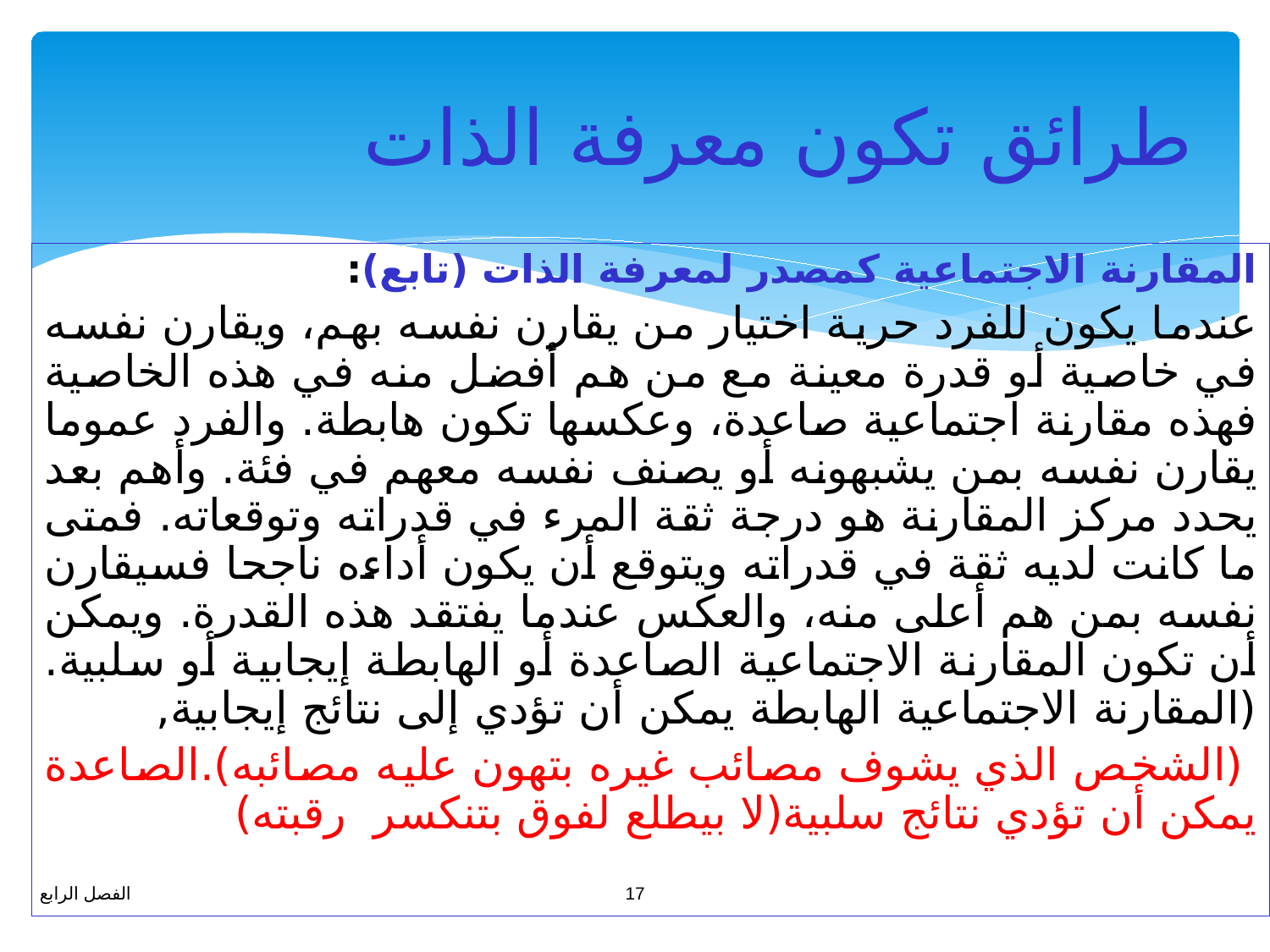

# طرائق تكون معرفة الذات
المقارنة الاجتماعية كمصدر لمعرفة الذات (تابع):
عندما يكون للفرد حرية اختيار من يقارن نفسه بهم، ويقارن نفسه في خاصية أو قدرة معينة مع من هم أفضل منه في هذه الخاصية فهذه مقارنة اجتماعية صاعدة، وعكسها تكون هابطة. والفرد عموما يقارن نفسه بمن يشبهونه أو يصنف نفسه معهم في فئة. وأهم بعد يحدد مركز المقارنة هو درجة ثقة المرء في قدراته وتوقعاته. فمتى ما كانت لديه ثقة في قدراته ويتوقع أن يكون أداءه ناجحا فسيقارن نفسه بمن هم أعلى منه، والعكس عندما يفتقد هذه القدرة. ويمكن أن تكون المقارنة الاجتماعية الصاعدة أو الهابطة إيجابية أو سلبية.(المقارنة الاجتماعية الهابطة يمكن أن تؤدي إلى نتائج إيجابية,
 (الشخص الذي يشوف مصائب غيره بتهون عليه مصائبه).الصاعدة يمكن أن تؤدي نتائج سلبية(لا بيطلع لفوق بتنكسر  رقبته)
17
الفصل الرابع